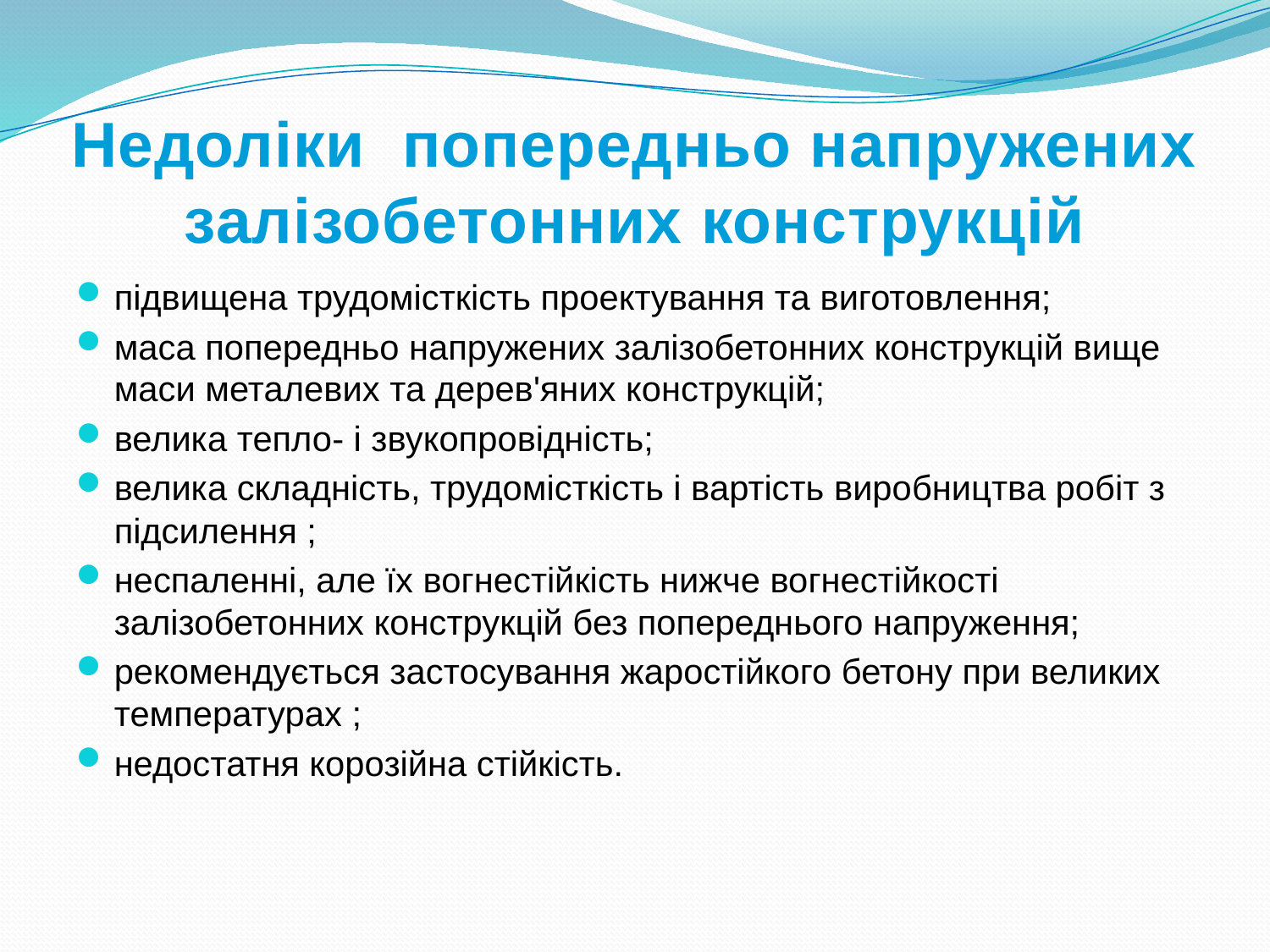

# Недоліки  попередньо напружених залізобетонних конструкцій
підвищена трудомісткість проектування та виготовлення;
маса попередньо напружених залізобетонних конструкцій вище маси металевих та дерев'яних конструкцій;
велика тепло- і звукопровідність;
велика складність, трудомісткість і вартість виробництва робіт з підсилення ;
неспаленні, але їх вогнестійкість нижче вогнестійкості залізобетонних конструкцій без попереднього напруження;
рекомендується застосування жаростійкого бетону при великих температурах ;
недостатня корозійна стійкість.